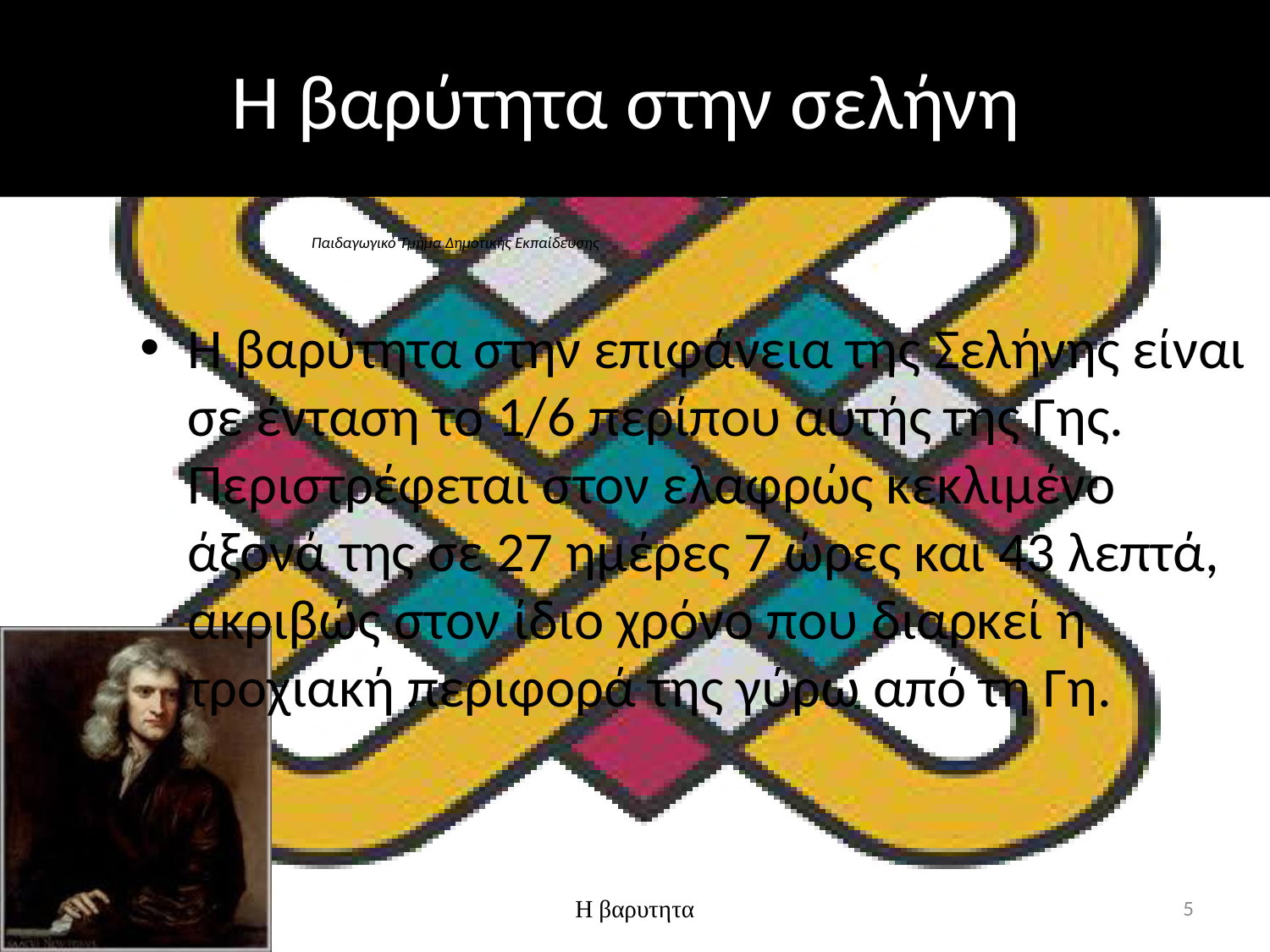

# Η βαρύτητα στην σελήνη
Η βαρύτητα στην επιφάνεια της Σελήνης είναι σε ένταση το 1/6 περίπου αυτής της Γης. Περιστρέφεται στον ελαφρώς κεκλιμένο άξονά της σε 27 ημέρες 7 ώρες και 43 λεπτά, ακριβώς στον ίδιο χρόνο που διαρκεί η τροχιακή περιφορά της γύρω από τη Γη.
Η βαρυτητα
5